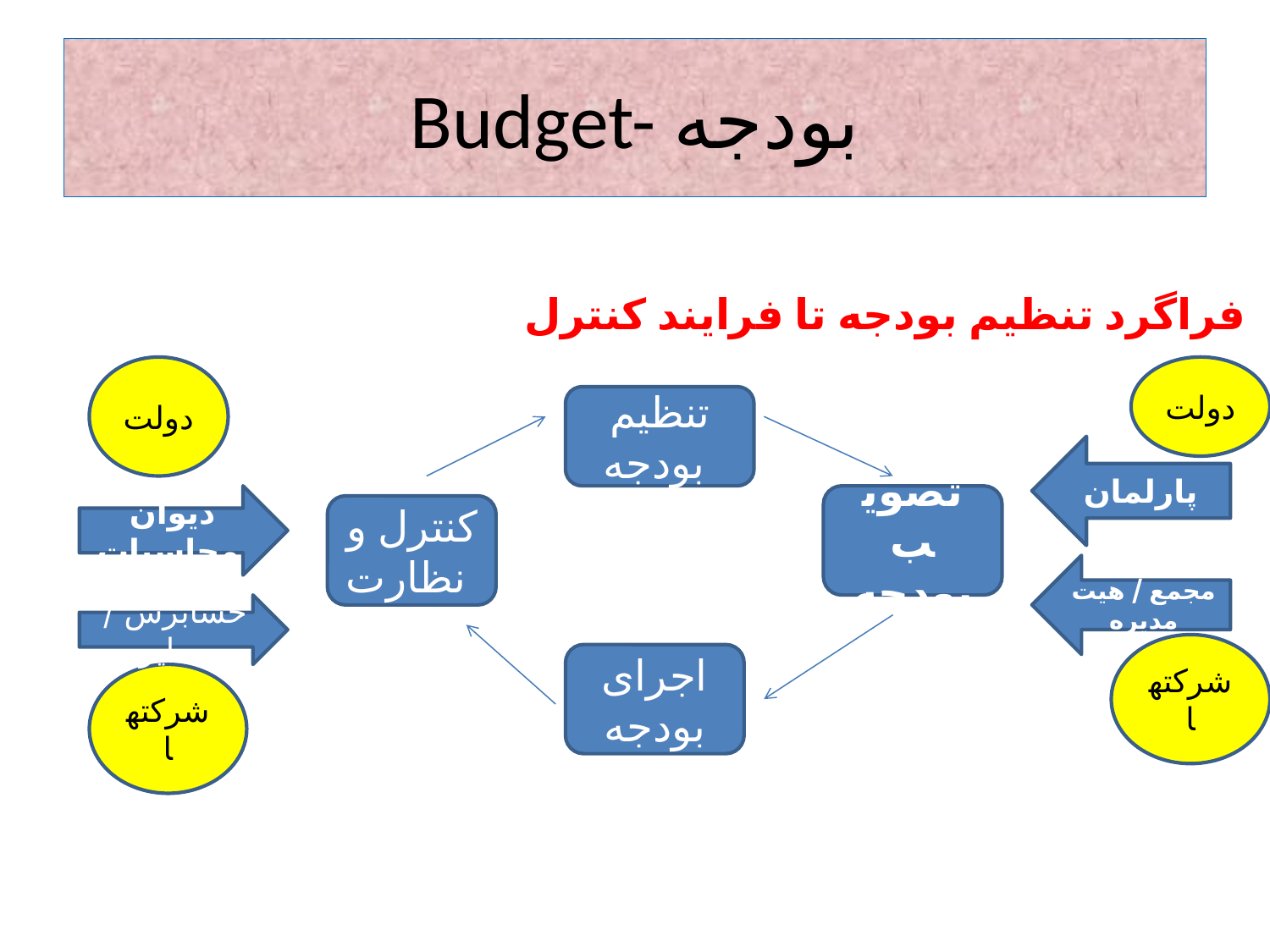

# Budget- بودجه

فراگرد تنظیم بودجه تا فرایند کنترل

دولت
دولت
تنظیم بودجه
پارلمان
دیوان محاسبات
تصویب بودجه
کنترل و نظارت
مجمع / هیت مدیره
حسابرس / سایر
شرکتها
اجرای بودجه
شرکتها